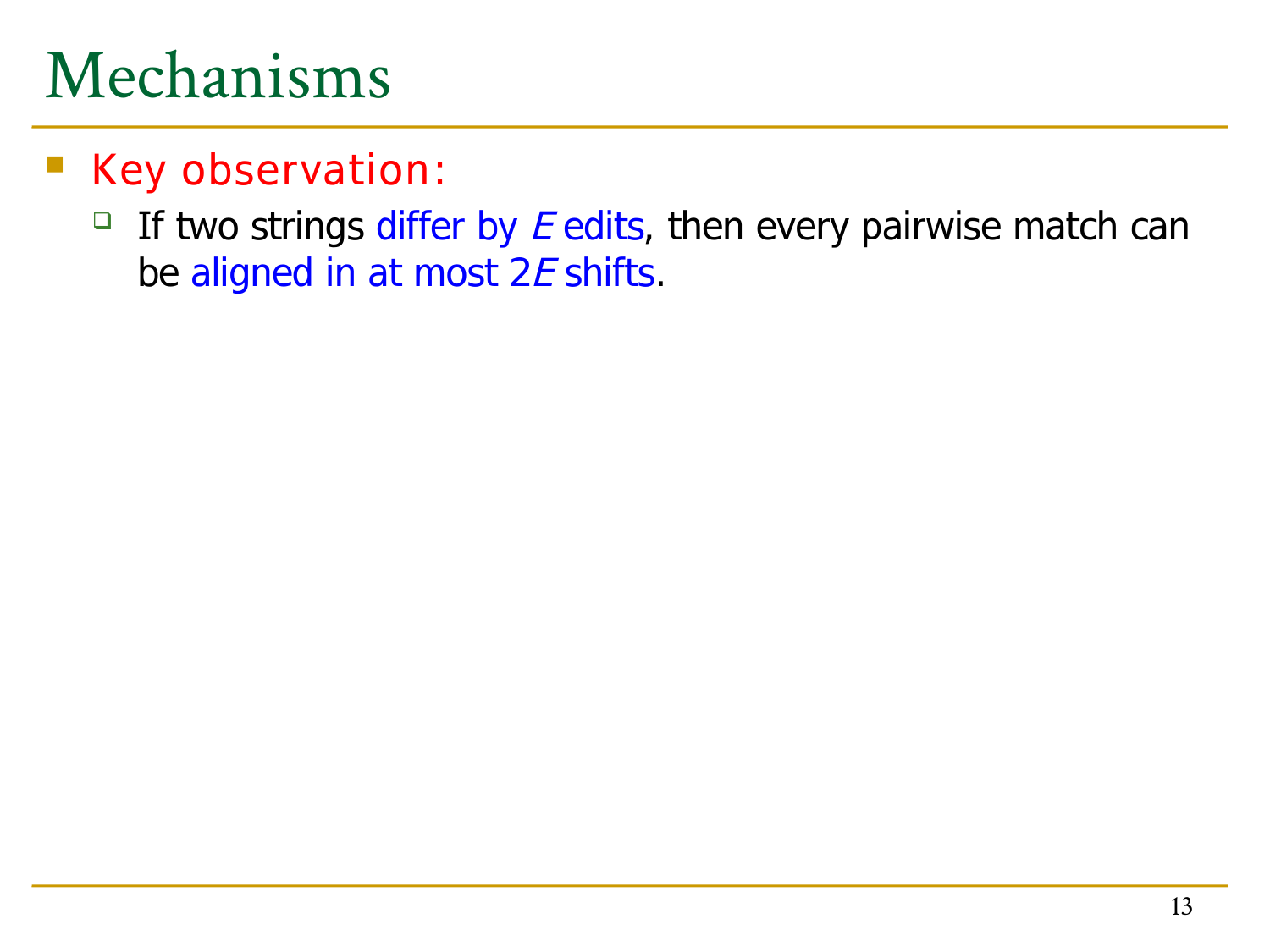

# Mechanisms
Key observation:
If two strings differ by E edits, then every pairwise match can be aligned in at most 2E shifts.

13